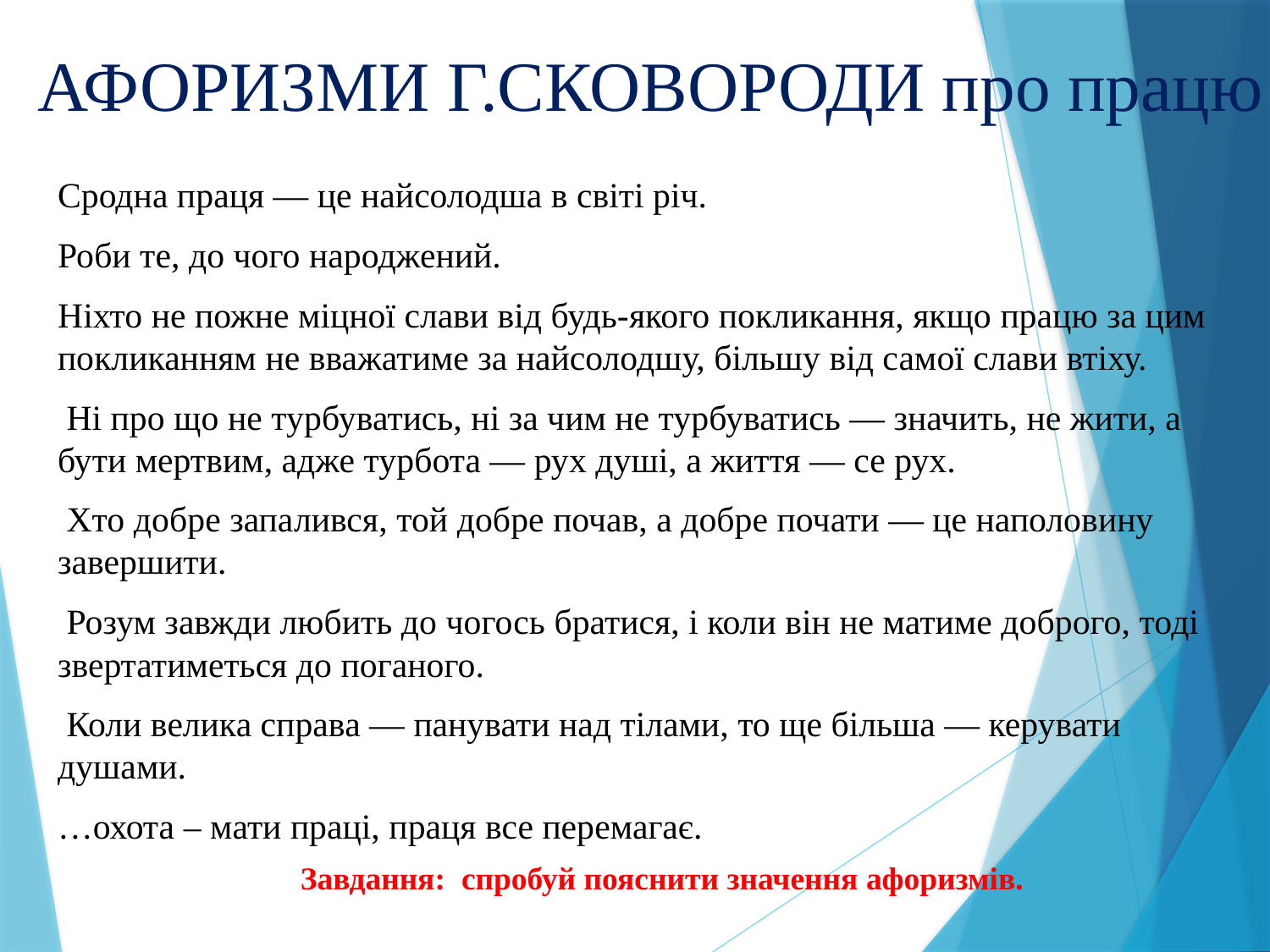

АФОРИЗМИ Г.СКОВОРОДИ про працю
Сродна праця — це найсолодша в світі річ.
Роби те, до чого народжений.
Ніхто не пожне мiцної слави від будь-якого покликання, якщо працю за цим покликанням не вважатиме за найсолодшу, більшу вiд самої слави втiху.
 Ні про що не турбуватись, ні за чим не турбуватись — значить, не жити, а бути мертвим, адже турбота — рух душі, а життя — се рух.
 Хто добре запалився, той добре почав, а добре почати — це наполовину завершити.
 Розум завжди любить до чогось братися, і коли він не матиме доброго, тоді звертатиметься до поганого.
 Коли велика справа — панувати над тілами, то ще більша — керувати душами.
…охота – мати праці, праця все перемагає.
Завдання:  спробуй пояснити значення афоризмів.